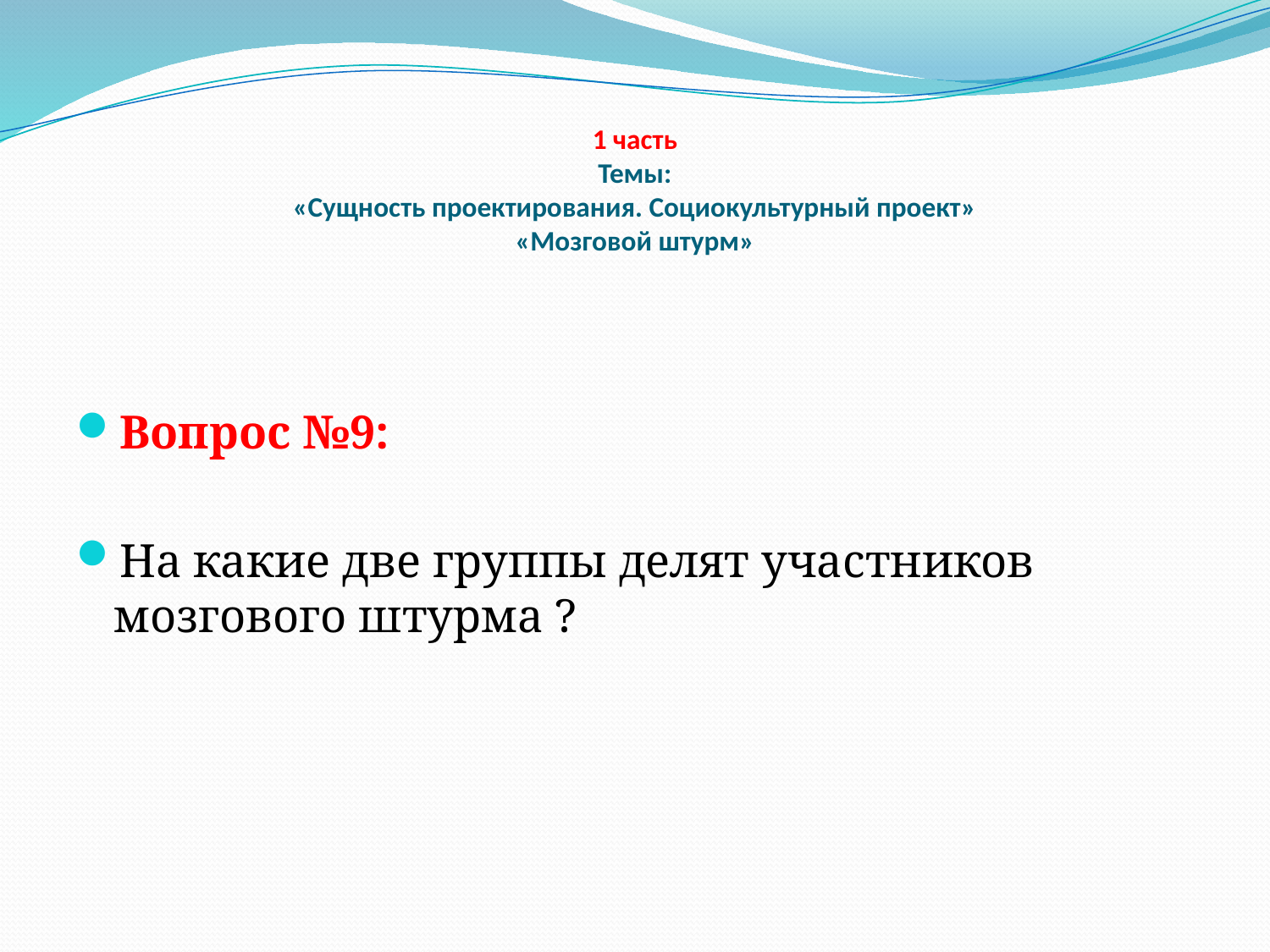

# 1 часть Темы: «Сущность проектирования. Социокультурный проект» «Мозговой штурм»

Вопрос №9:

На какие две группы делят участников мозгового штурма ?